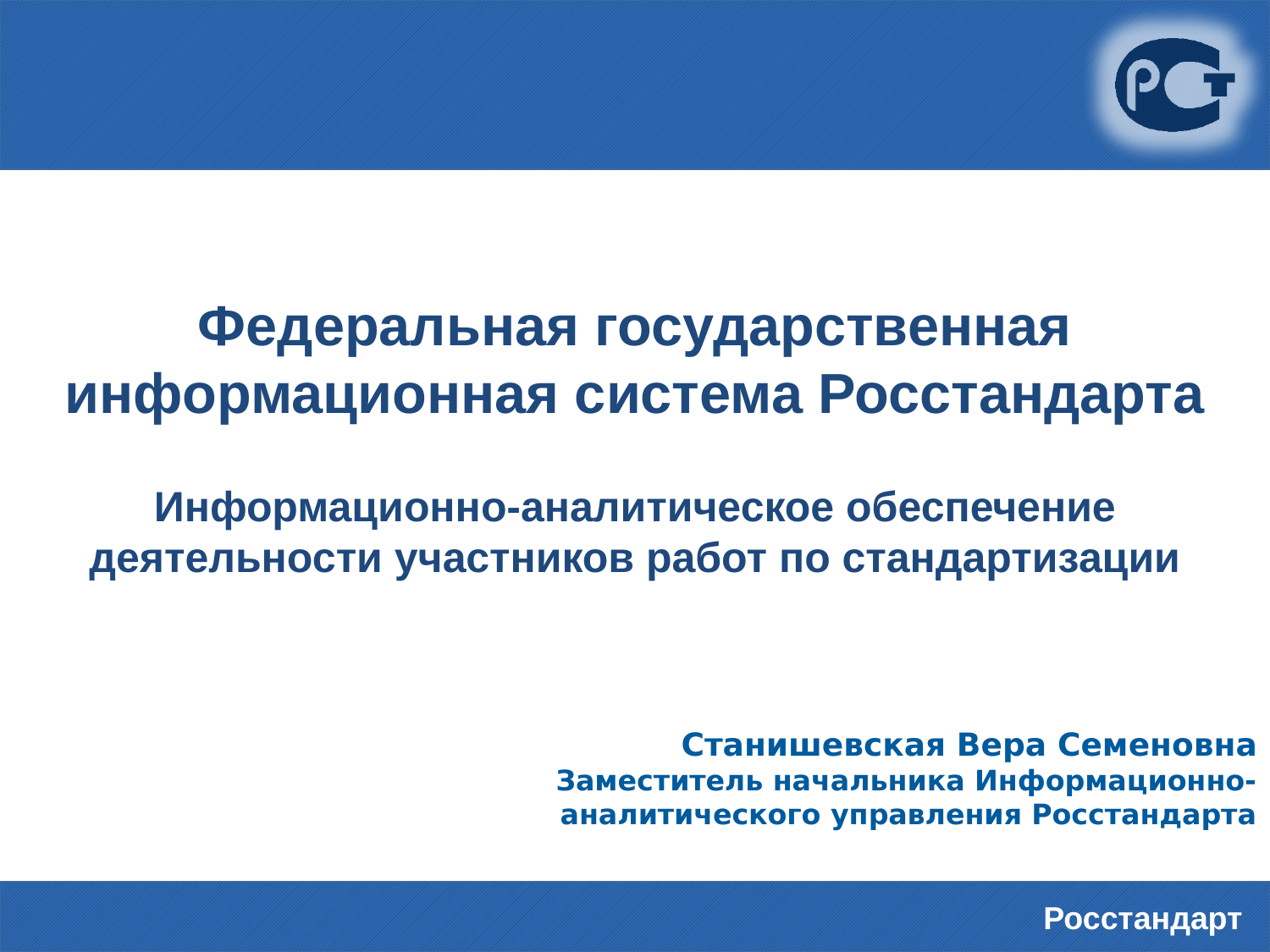

# Федеральная государственная информационная система Росстандарта Информационно-аналитическое обеспечение деятельности участников работ по стандартизации
Станишевская Вера Семеновна
Заместитель начальника Информационно-аналитического управления Росстандарта

Росстандарт